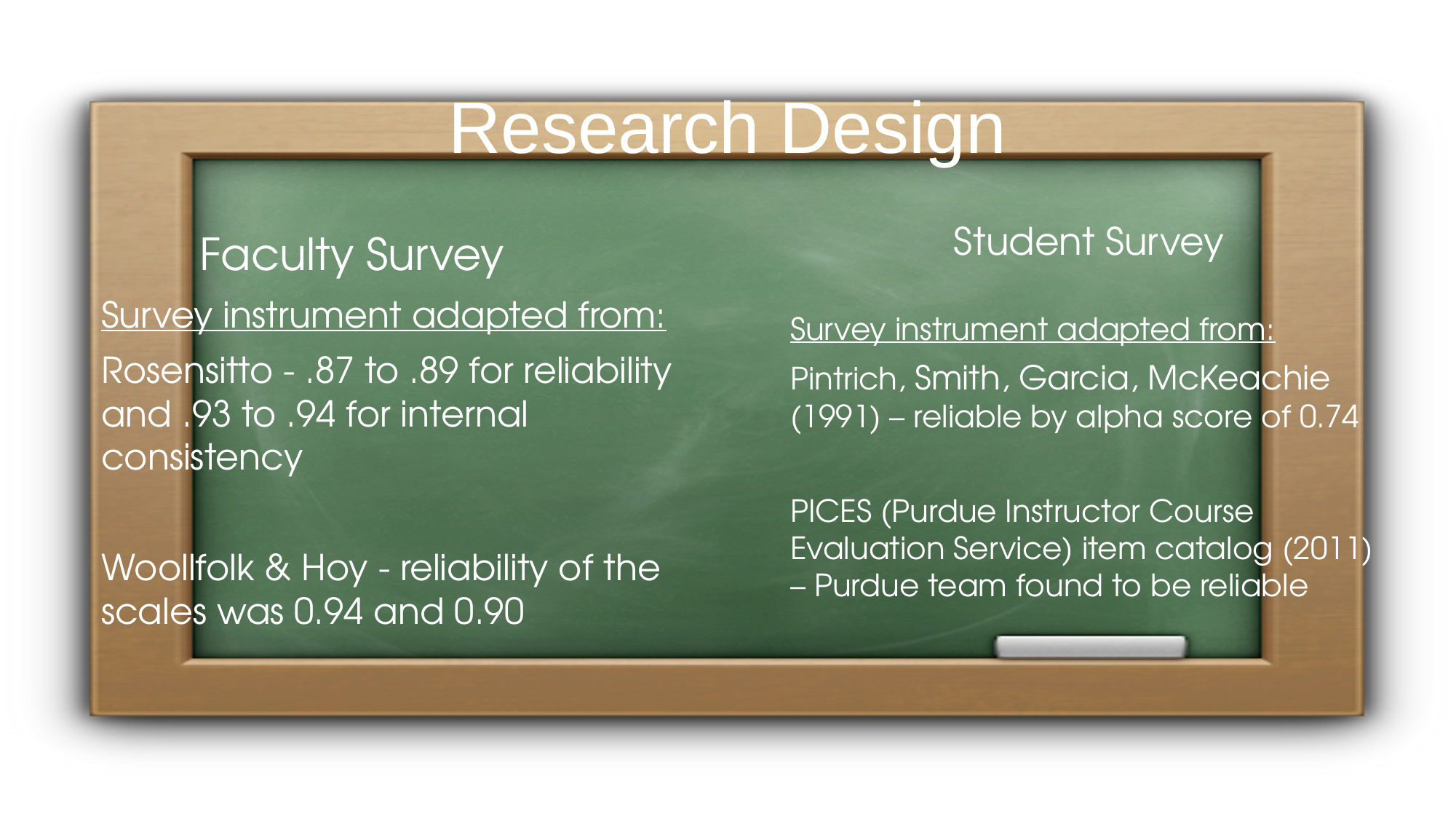

# Research Design
Student Survey

Survey instrument adapted from:
Pintrich, Smith, Garcia, McKeachie (1991) – reliable by alpha score of 0.74

PICES (Purdue Instructor Course Evaluation Service) item catalog (2011) – Purdue team found to be reliable

        Faculty Survey
Survey instrument adapted from:
Rosensitto - .87 to .89 for reliability and .93 to .94 for internal consistency

Woollfolk & Hoy - reliability of the scales was 0.94 and 0.90